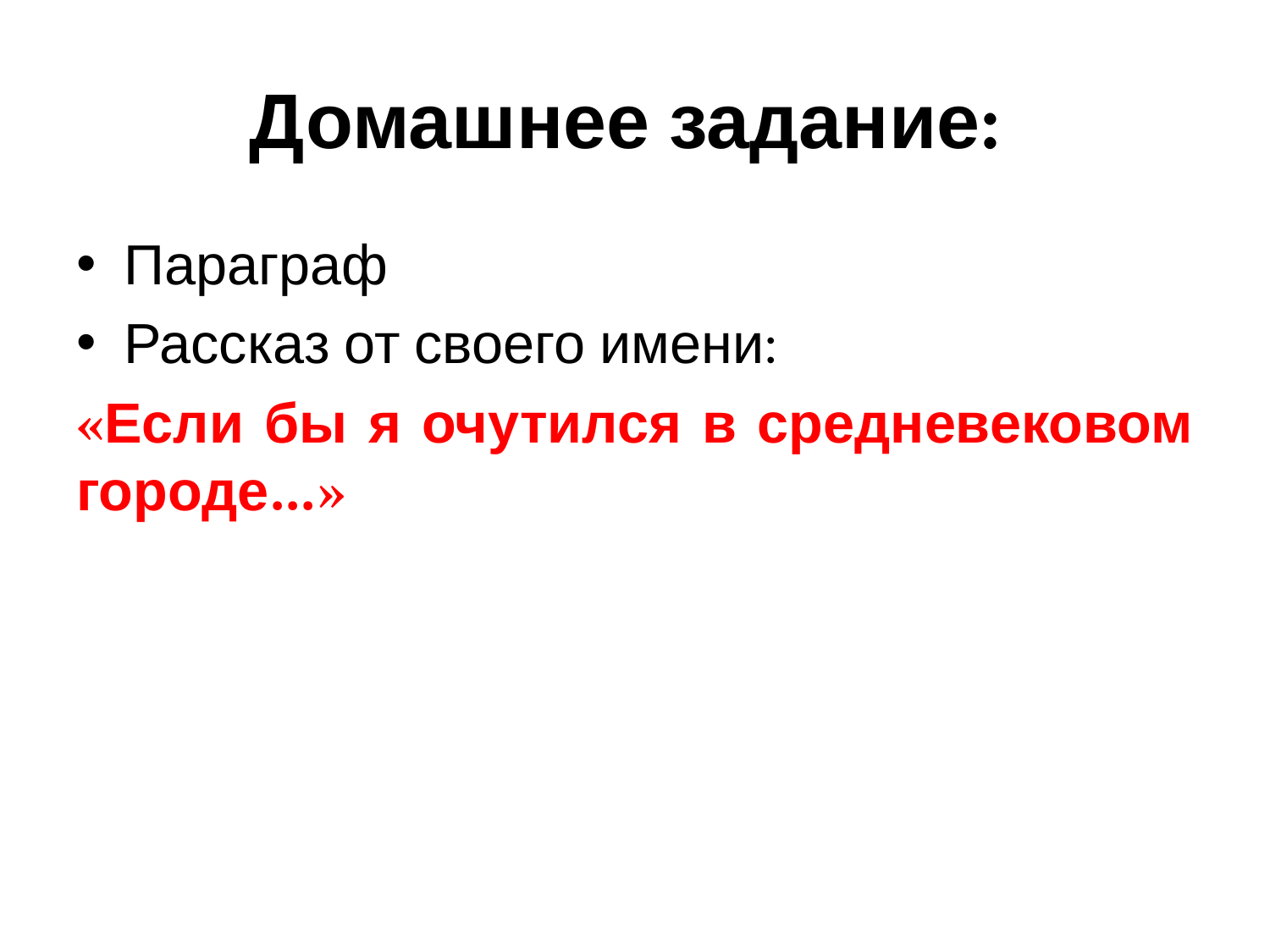

# Домашнее задание:
Параграф
Рассказ от своего имени:
«Если бы я очутился в средневековом городе…»